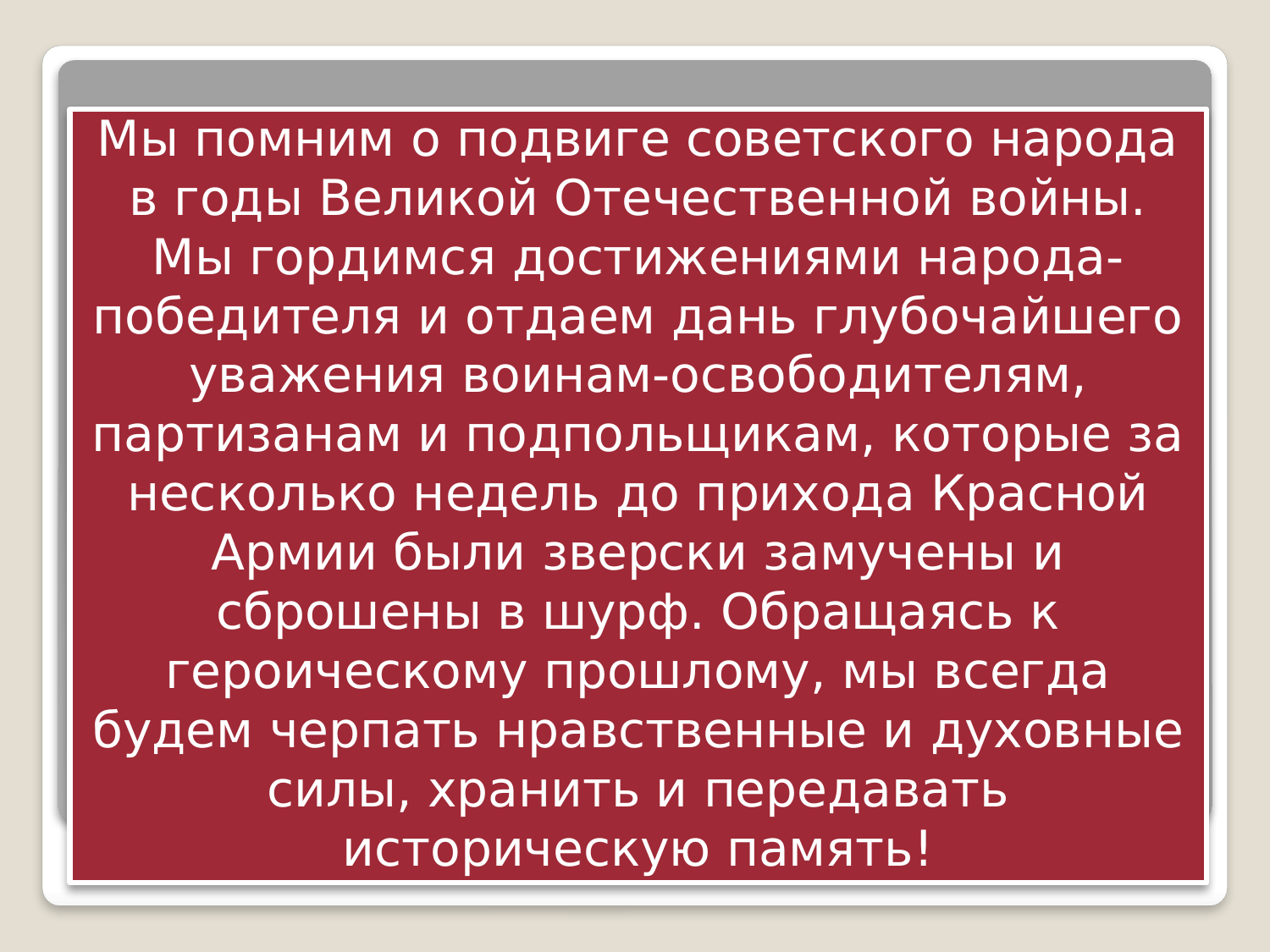

# Мы помним о подвиге советского народа в годы Великой Отечественной войны. Мы гордимся достижениями народа-победителя и отдаем дань глубочайшего уважения воинам-освободителям, партизанам и подпольщикам, которые за несколько недель до прихода Красной Армии были зверски замучены и сброшены в шурф. Обращаясь к героическому прошлому, мы всегда будем черпать нравственные и духовные силы, хранить и передавать историческую память!